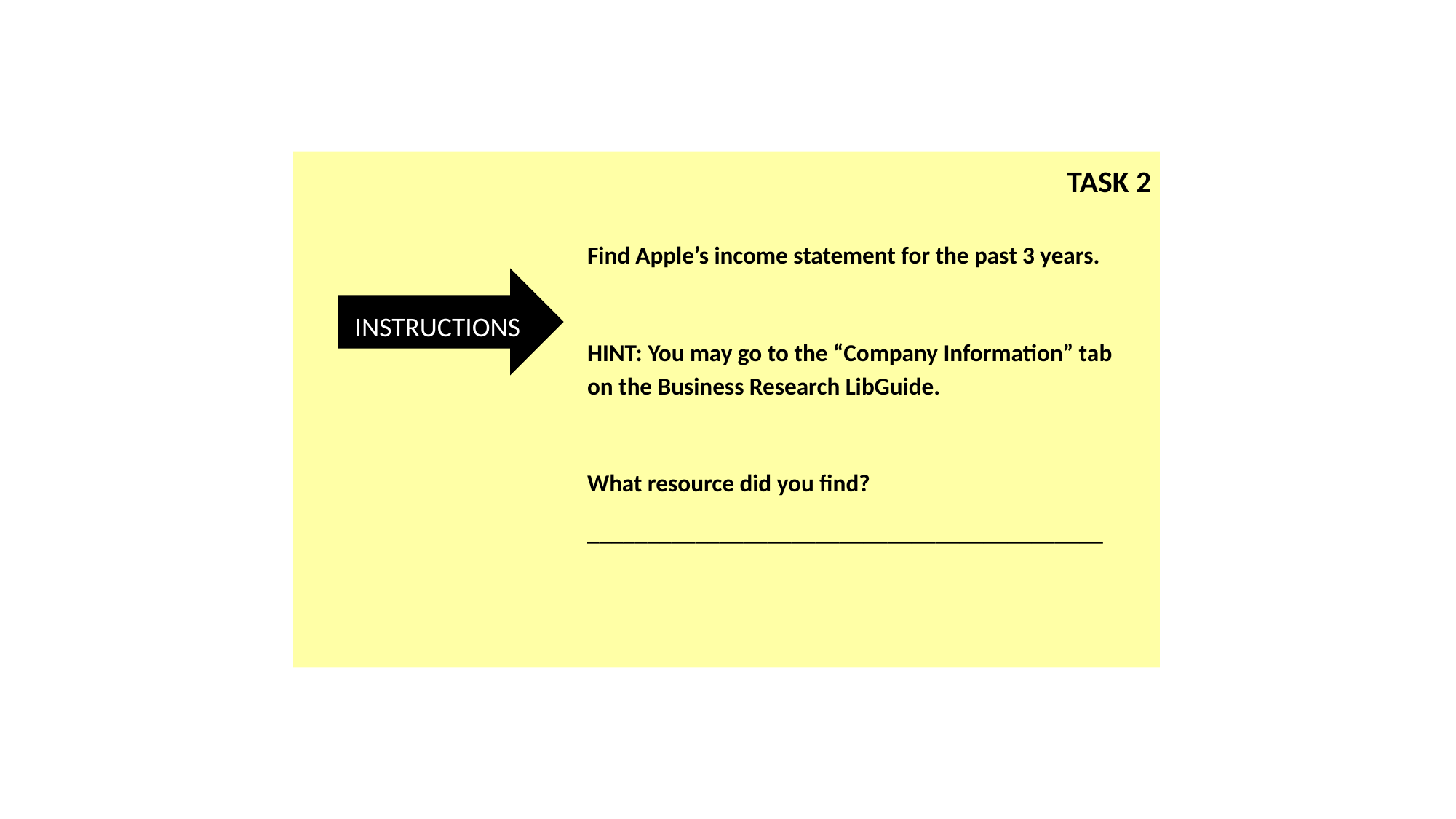

TASK 2

Find Apple’s income statement for the past 3 years.

HINT: You may go to the “Company Information” tab on the Business Research LibGuide.

What resource did you find?
___________________________________________

INSTRUCTIONS